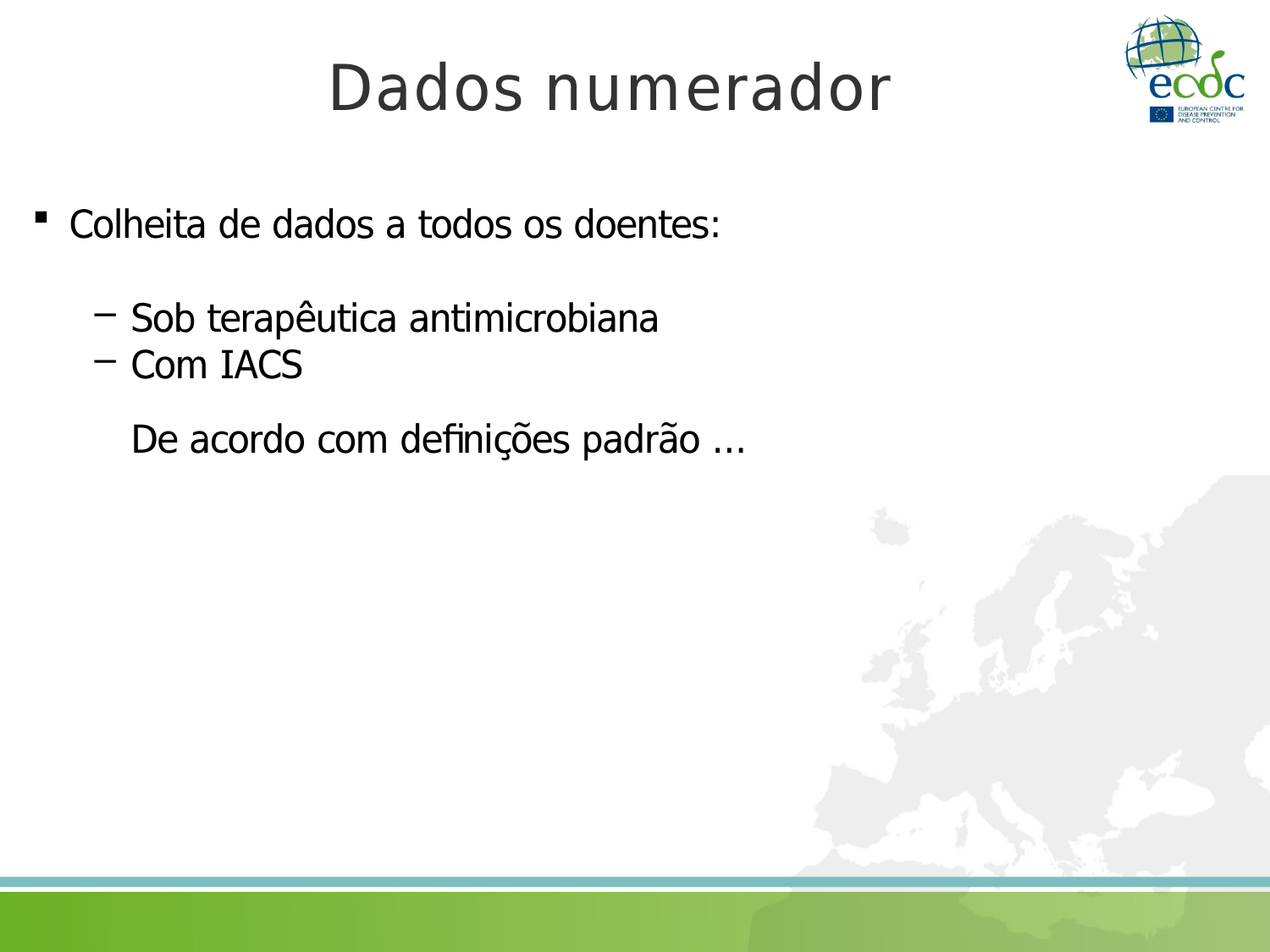

# Dados numerador

Colheita de dados a todos os doentes:

Sob terapêutica antimicrobiana
Com IACS
De acordo com definições padrão ...